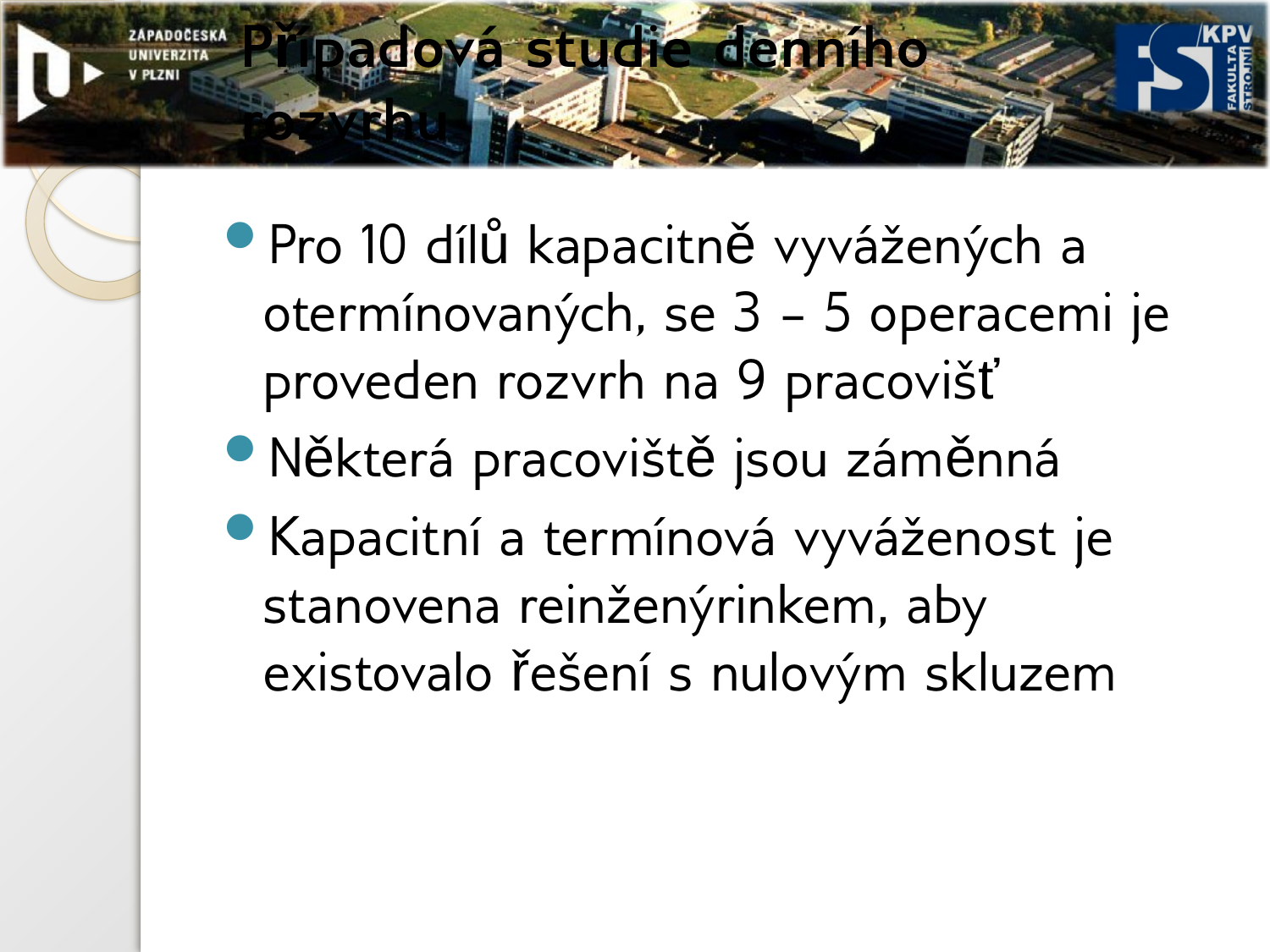

# Případová studie denního rozvrhu
Pro 10 dílů kapacitně vyvážených a otermínovaných, se 3 – 5 operacemi je proveden rozvrh na 9 pracovišť
Některá pracoviště jsou záměnná
Kapacitní a termínová vyváženost je stanovena reinženýrinkem, aby existovalo řešení s nulovým skluzem